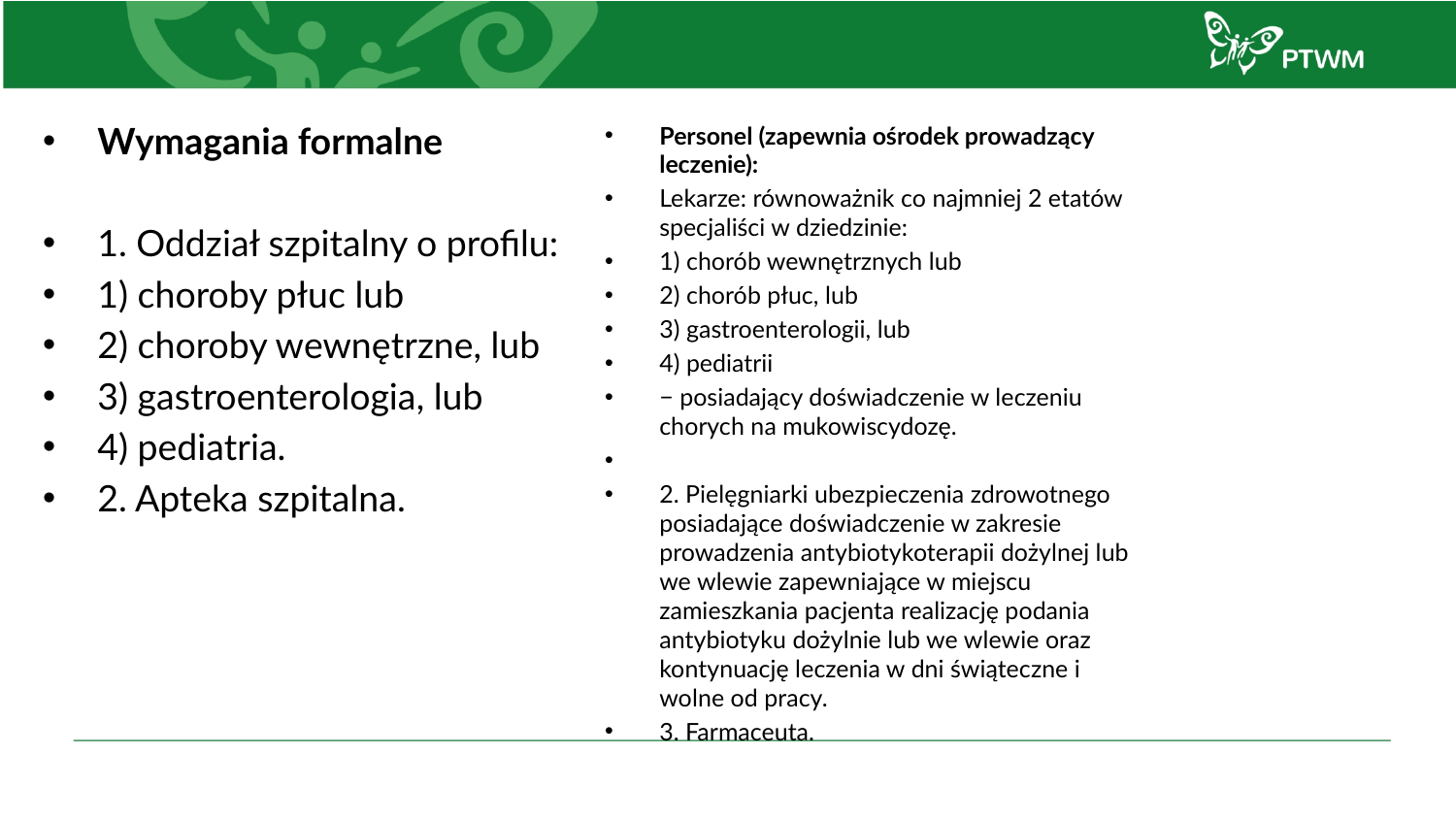

Wymagania formalne

1. Oddział szpitalny o profilu:
1) choroby płuc lub
2) choroby wewnętrzne, lub
3) gastroenterologia, lub
4) pediatria.
2. Apteka szpitalna.

Personel (zapewnia ośrodek prowadzący leczenie):
Lekarze: równoważnik co najmniej 2 etatów specjaliści w dziedzinie:
1) chorób wewnętrznych lub
2) chorób płuc, lub
3) gastroenterologii, lub
4) pediatrii
− posiadający doświadczenie w leczeniu chorych na mukowiscydozę.

2. Pielęgniarki ubezpieczenia zdrowotnego posiadające doświadczenie w zakresie prowadzenia antybiotykoterapii dożylnej lub we wlewie zapewniające w miejscu zamieszkania pacjenta realizację podania antybiotyku dożylnie lub we wlewie oraz kontynuację leczenia w dni świąteczne i wolne od pracy.
3. Farmaceuta.